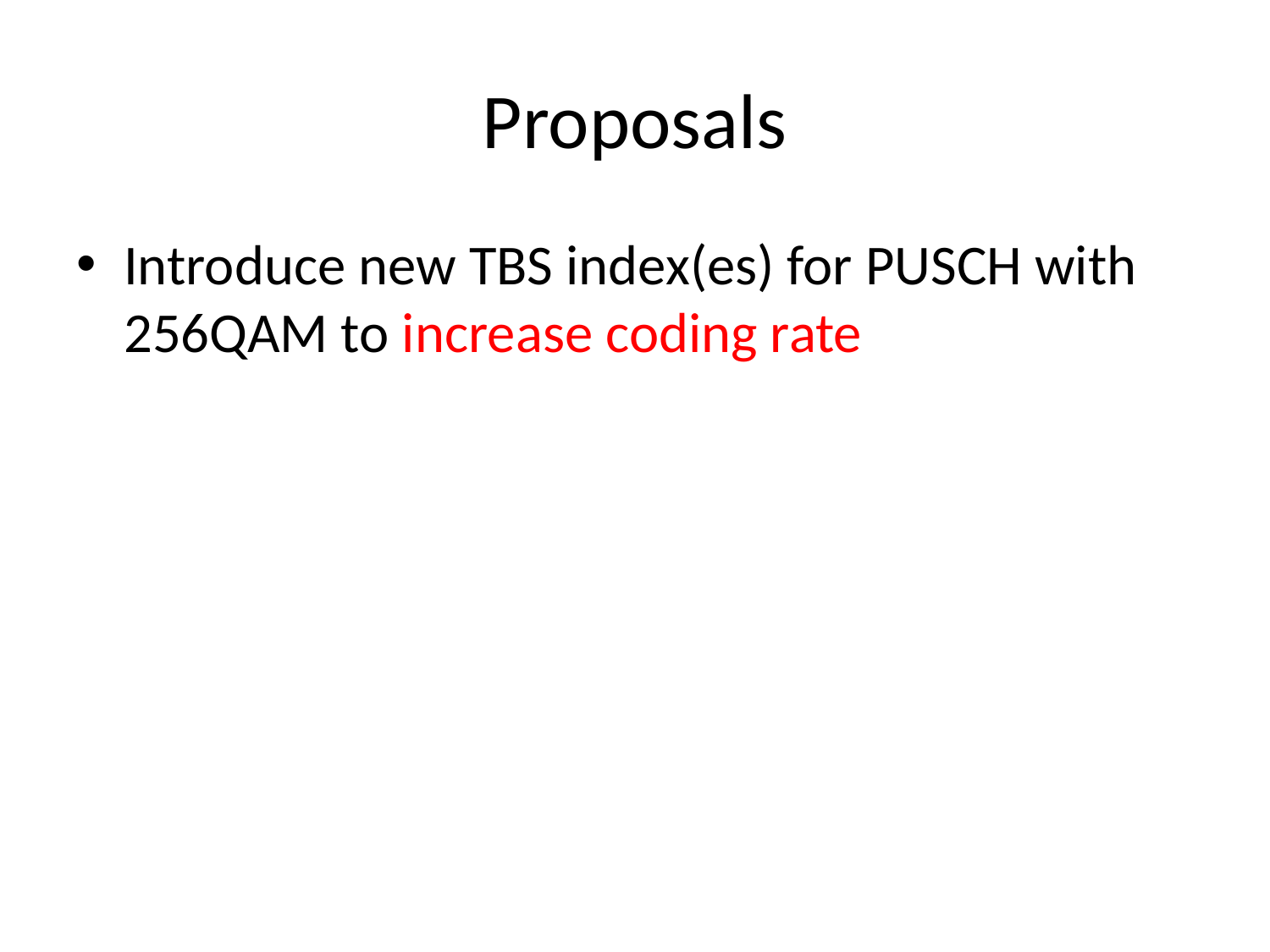

# Proposals
Introduce new TBS index(es) for PUSCH with 256QAM to increase coding rate